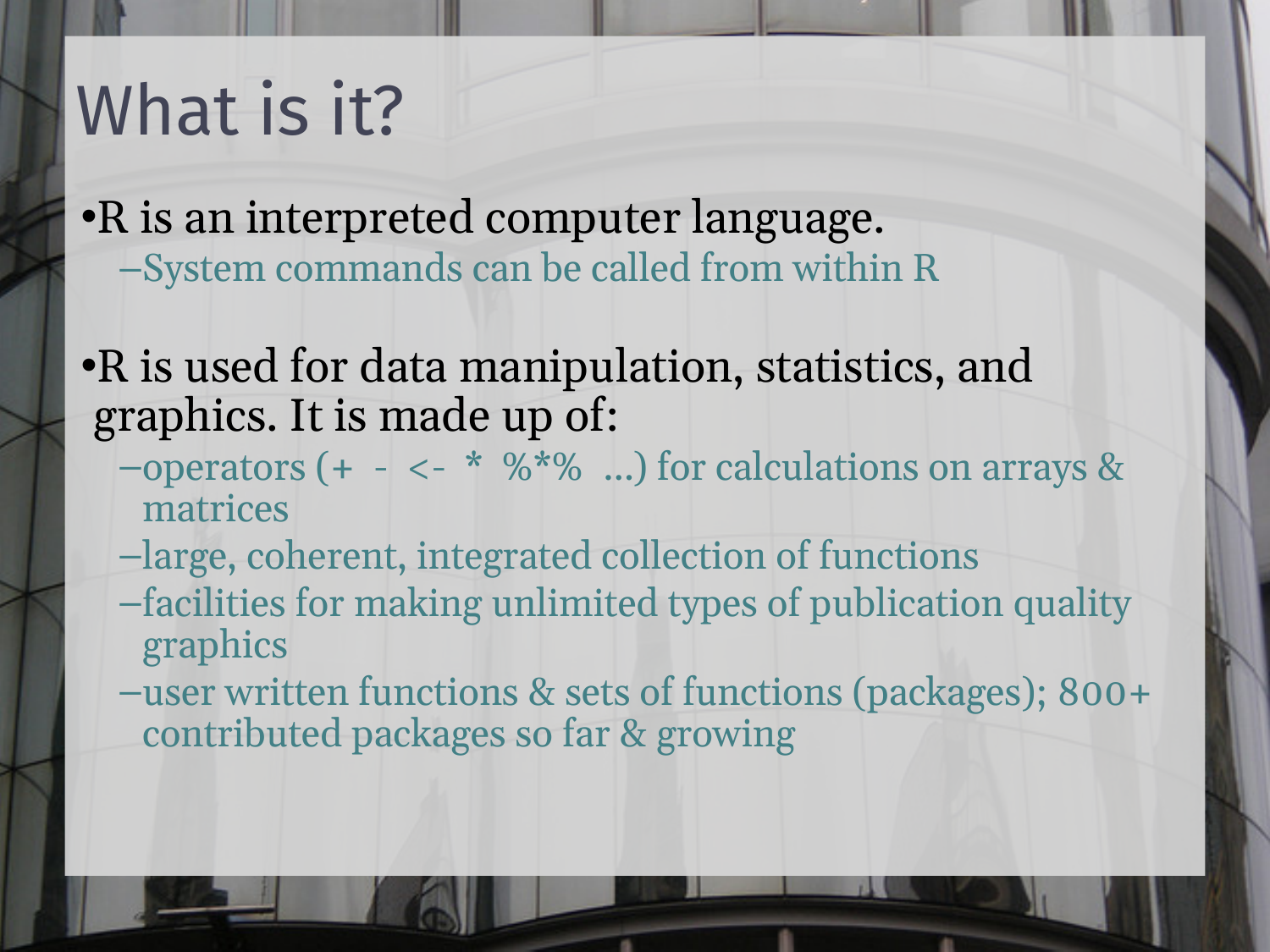

What is it?

R is an interpreted computer language.
System commands can be called from within R

R is used for data manipulation, statistics, and graphics. It is made up of:
operators (+  -  <-  *  %*%  …) for calculations on arrays & matrices
large, coherent, integrated collection of functions
facilities for making unlimited types of publication quality graphics
user written functions & sets of functions (packages); 800+ contributed packages so far & growing